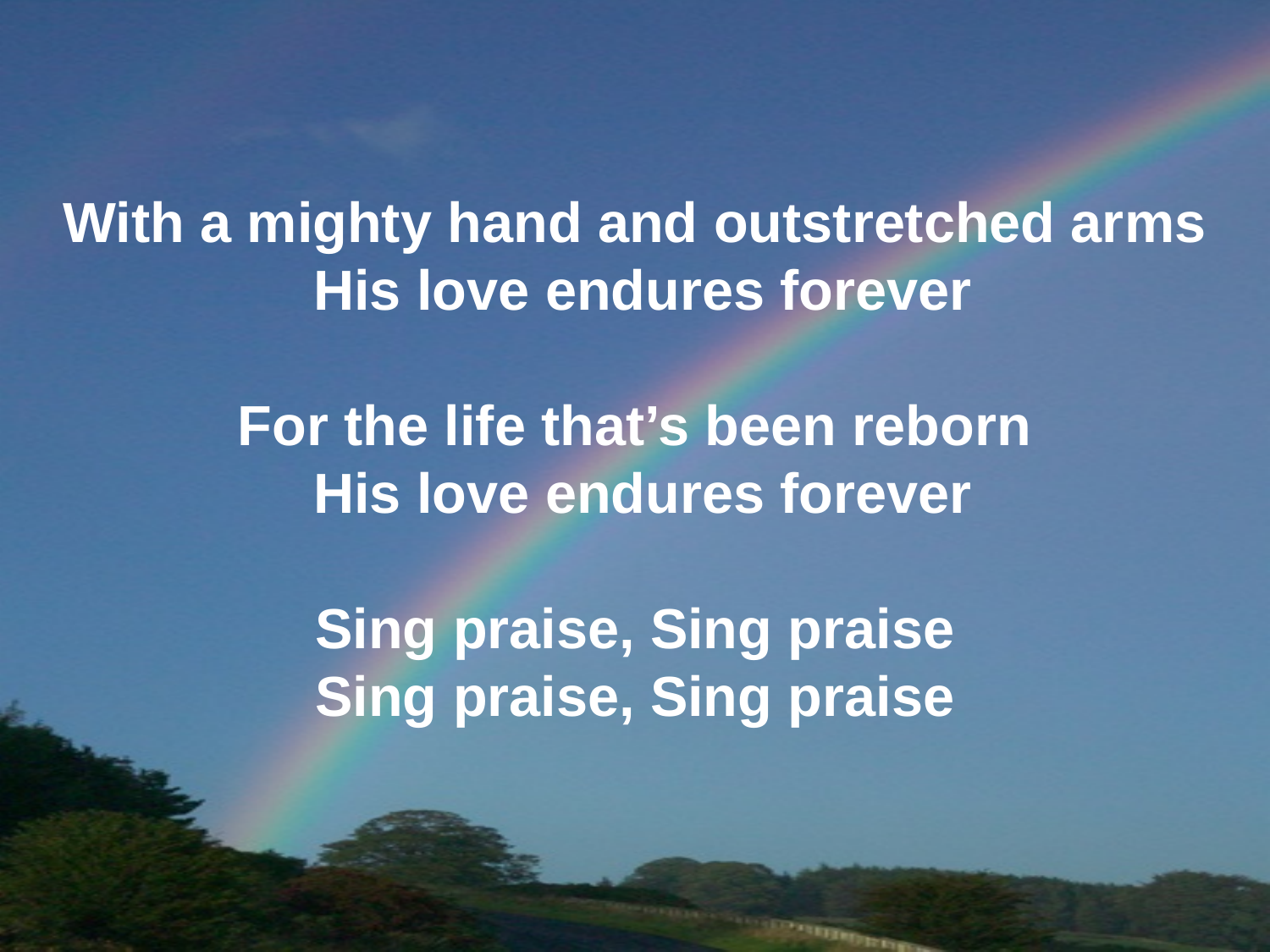

With a mighty hand and outstretched arms
 His love endures forever

For the life that’s been reborn
 His love endures forever

Sing praise, Sing praise
Sing praise, Sing praise